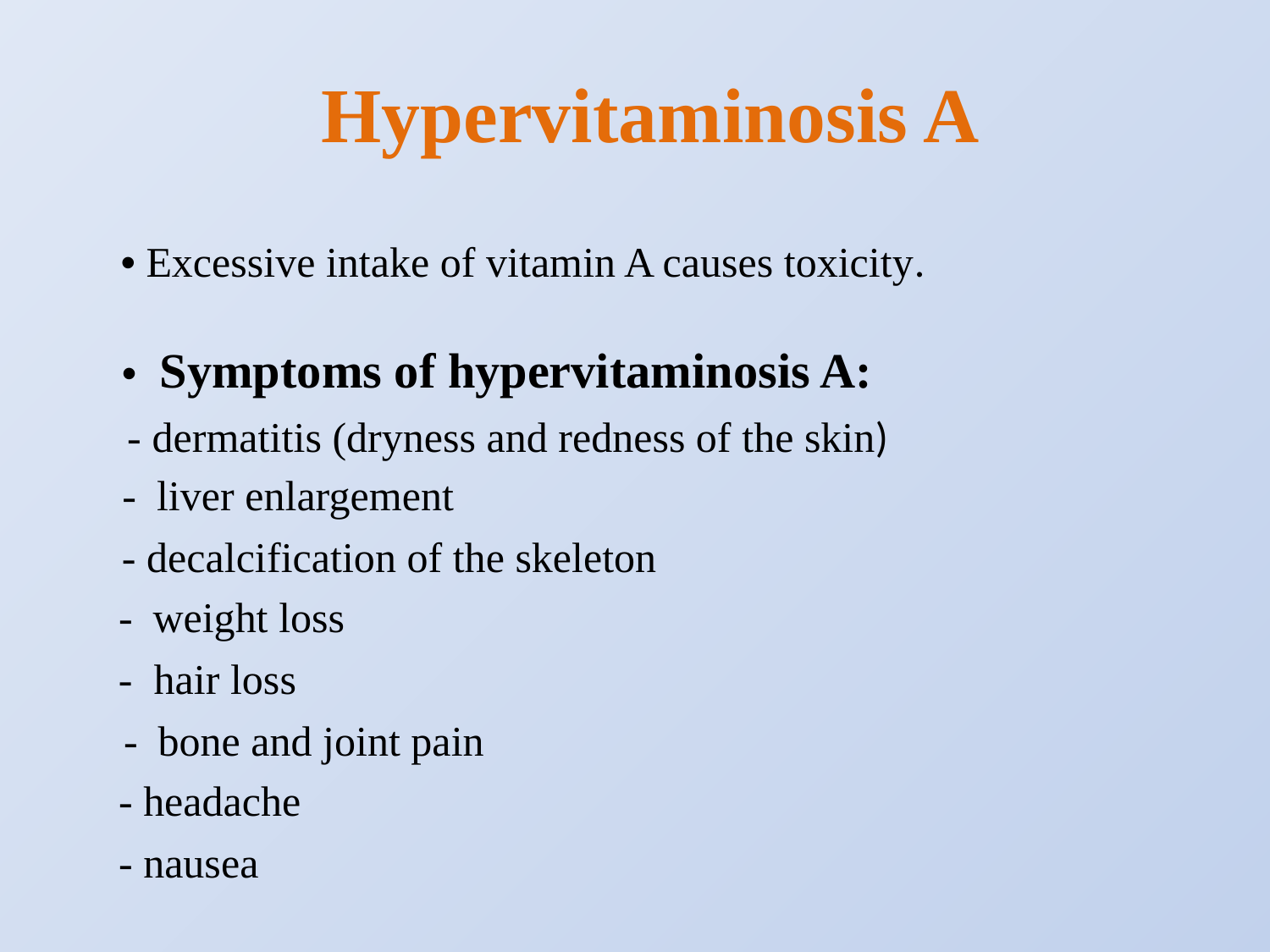

Hypervitaminosis A

• Excessive intake of vitamin A causes toxicity.

•  Symptoms of hypervitaminosis A:

- dermatitis (dryness and redness of the skin)

-  liver enlargement

- decalcification of the skeleton

-  weight loss

-  hair loss

-  bone and joint pain

- headache

- nausea